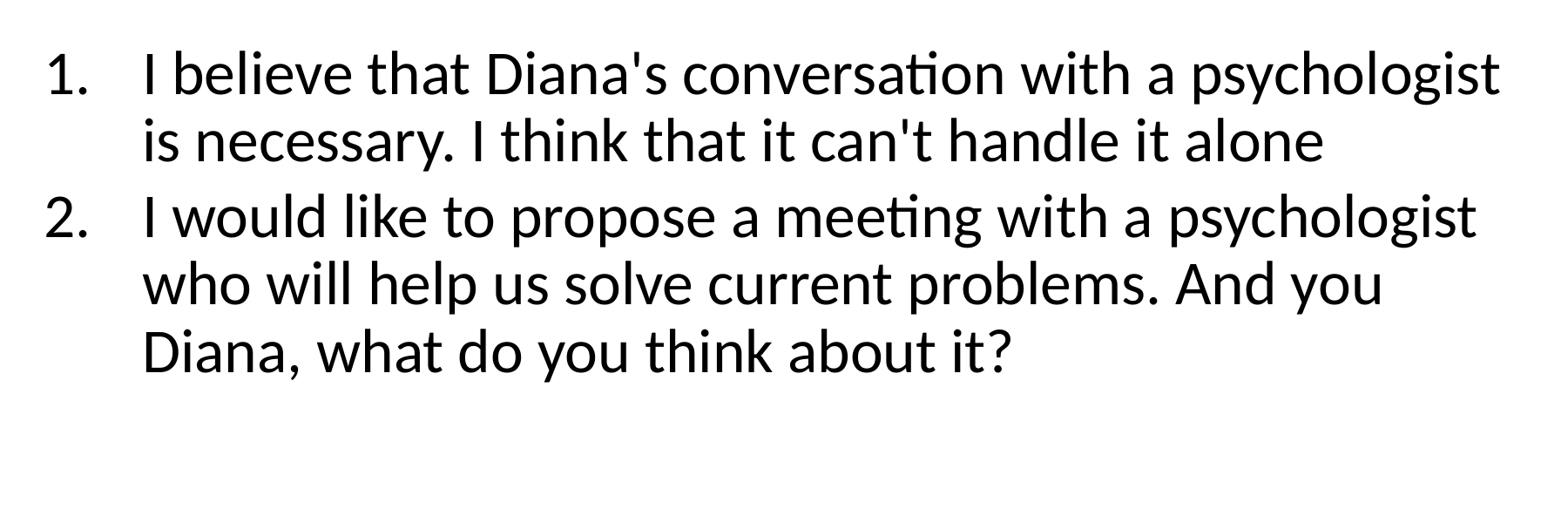

I believe that Diana's conversation with a psychologist is necessary. I think that it can't handle it alone
I would like to propose a meeting with a psychologist who will help us solve current problems. And you Diana, what do you think about it?